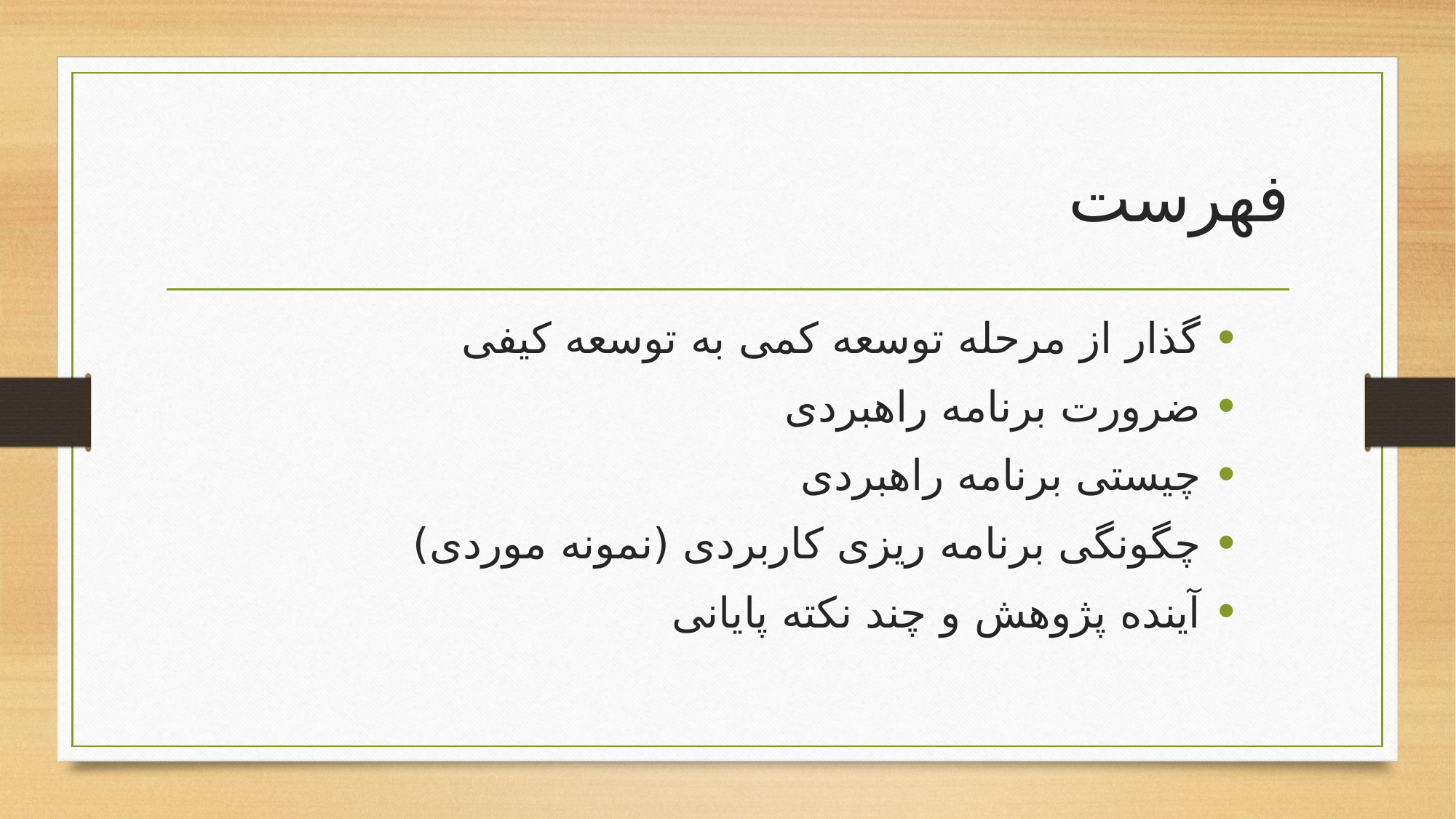

# فهرست
گذار از مرحله توسعه کمی به توسعه کیفی
ضرورت برنامه راهبردی
چیستی برنامه راهبردی
چگونگی برنامه ریزی کاربردی (نمونه موردی)
آینده پژوهش و چند نکته پایانی